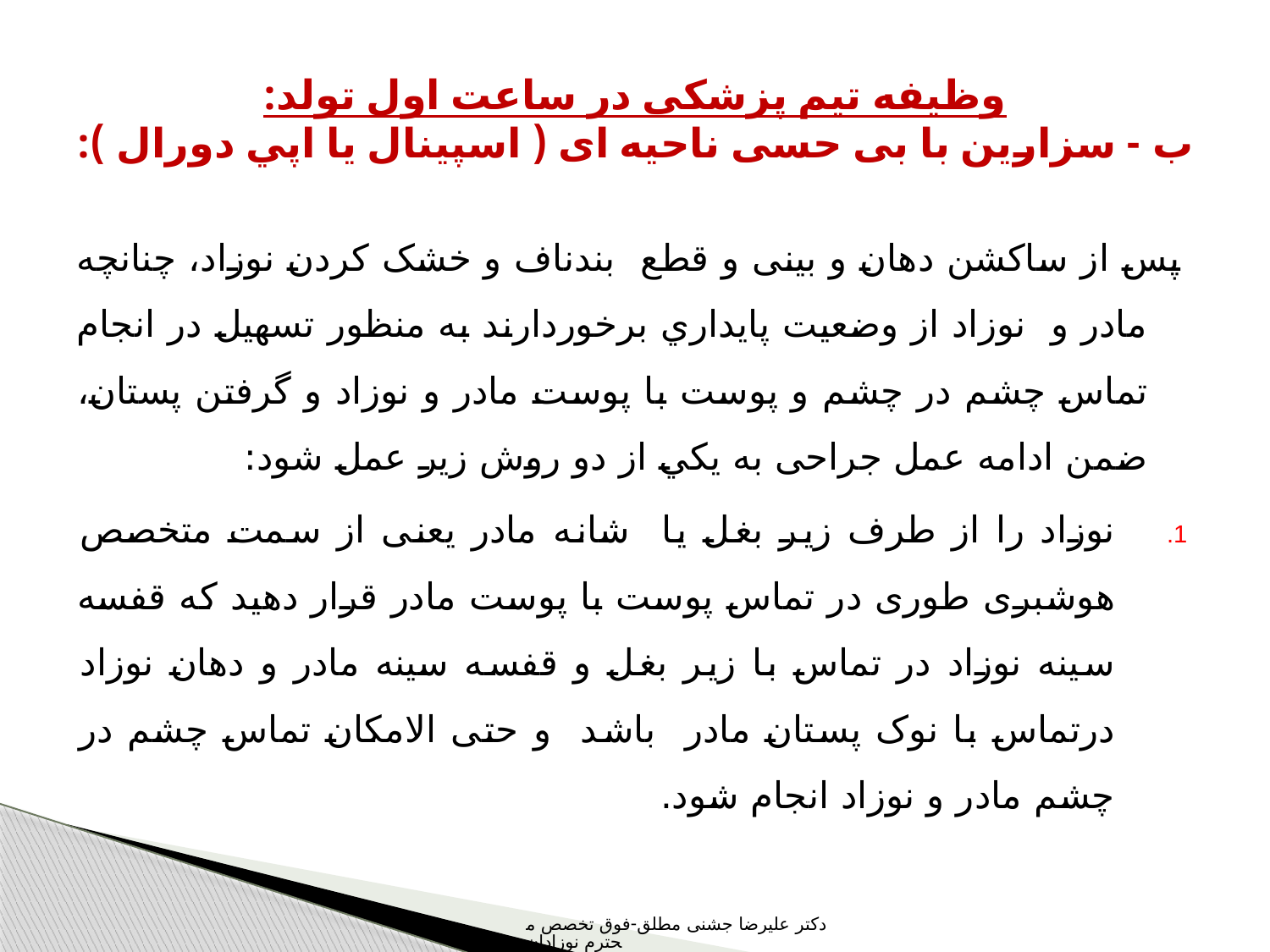

# وظیفه تیم پزشکی در ساعت اول تولد: ب - سزارین با بی حسی ناحیه ای ( اسپينال يا اپي دورال ):
پس از ساکشن دهان و بينی و قطع  بندناف و خشک کردن نوزاد، چنانچه مادر و  نوزاد از وضعيت پايداري برخوردارند به منظور تسهيل در انجام تماس چشم در چشم و پوست با پوست مادر و نوزاد و گرفتن پستان، ضمن ادامه عمل جراحی به يكي از دو روش زير عمل شود:
نوزاد را از طرف زير بغل يا  شانه مادر یعنی از سمت متخصص هوشبری طوری در تماس پوست با پوست مادر قرار دهید که قفسه سینه نوزاد در تماس با زير بغل و قفسه سینه مادر و دهان نوزاد درتماس با نوک پستان مادر  باشد  و حتی الامکان تماس چشم در چشم مادر و نوزاد انجام شود.

دکتر علیرضا جشنی مطلق-فوق تخصص محترم نوزادان